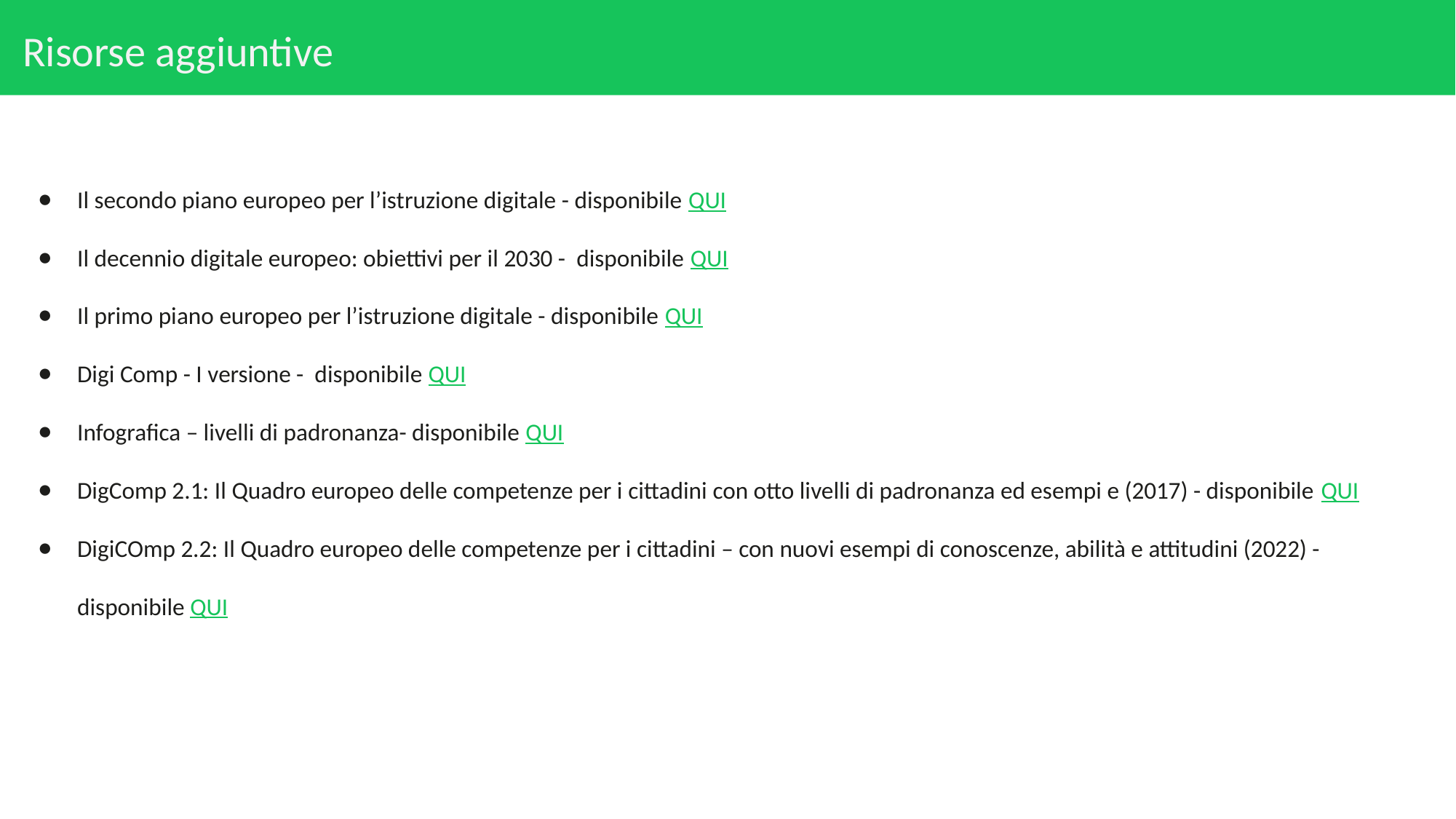

# Risorse aggiuntive
Il secondo piano europeo per l’istruzione digitale - disponibile QUI
Il decennio digitale europeo: obiettivi per il 2030 -  disponibile QUI
Il primo piano europeo per l’istruzione digitale - disponibile QUI
Digi Comp - I versione -  disponibile QUI
Infografica – livelli di padronanza- disponibile QUI
DigComp 2.1: Il Quadro europeo delle competenze per i cittadini con otto livelli di padronanza ed esempi e (2017) - disponibile QUI
DigiCOmp 2.2: Il Quadro europeo delle competenze per i cittadini – con nuovi esempi di conoscenze, abilità e attitudini (2022) - disponibile QUI